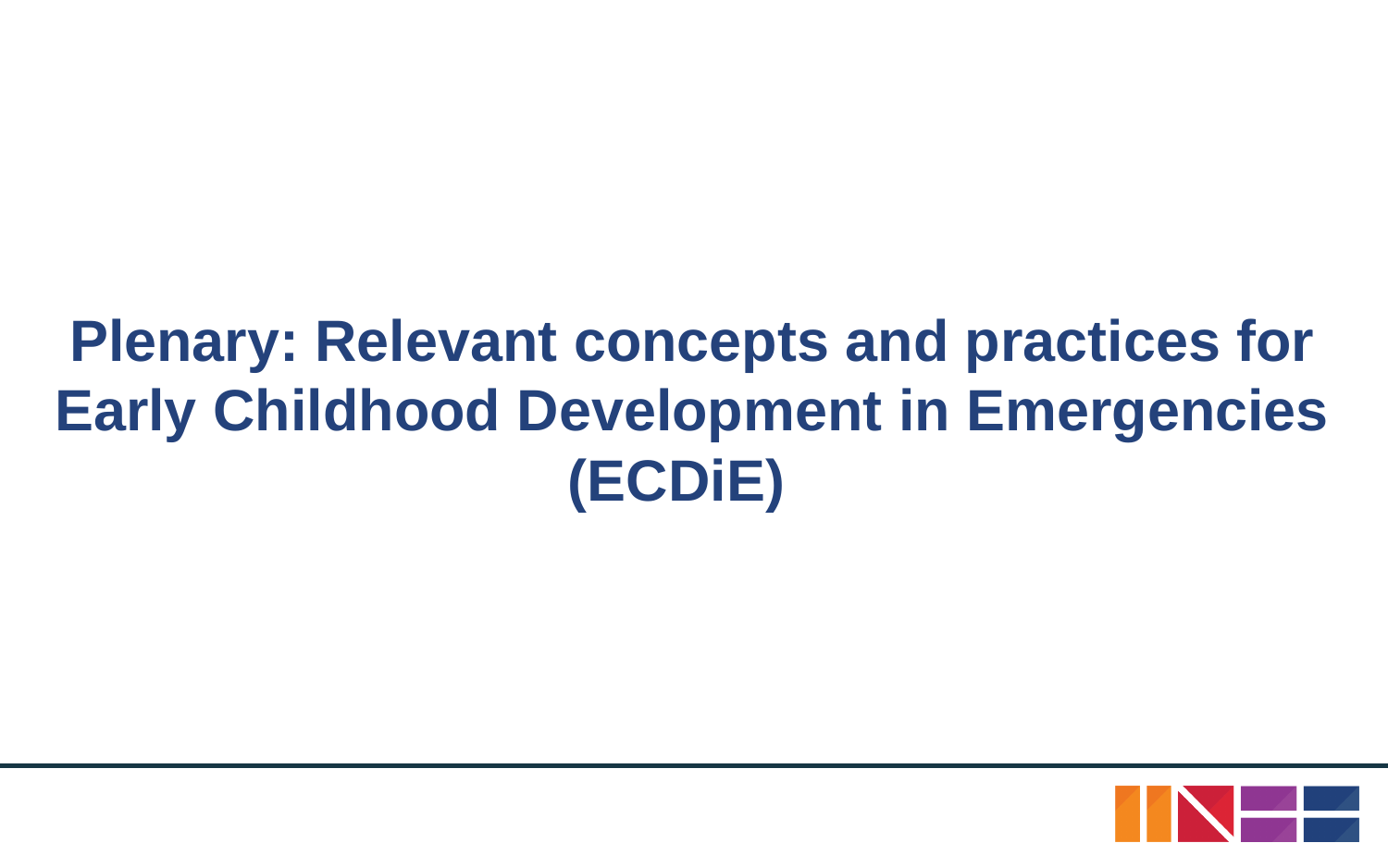

# Plenary: Relevant concepts and practices for Early Childhood Development in Emergencies (ECDiE)